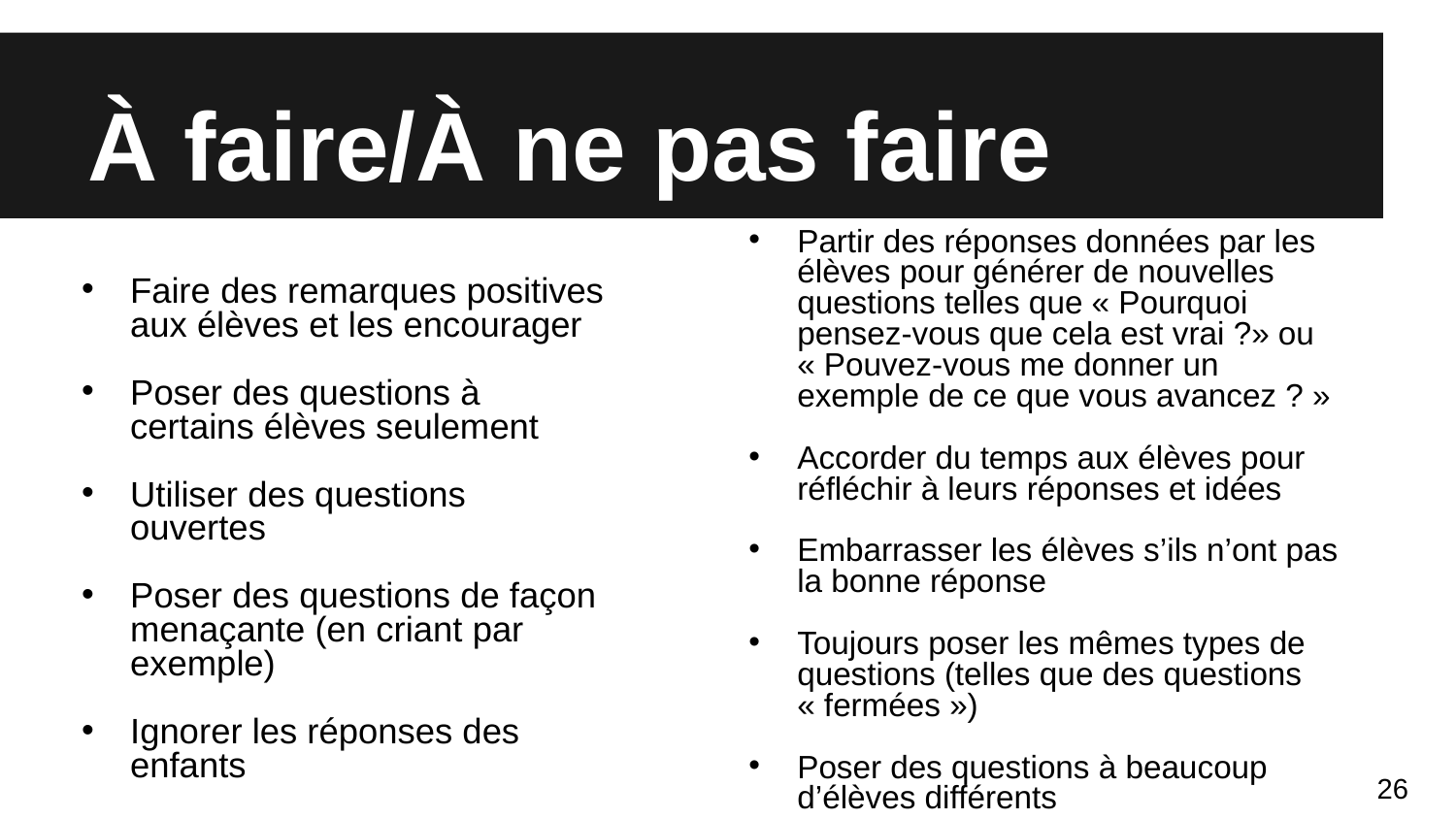

# À faire/À ne pas faire
Partir des réponses données par les élèves pour générer de nouvelles questions telles que « Pourquoi pensez-vous que cela est vrai ?» ou « Pouvez-vous me donner un exemple de ce que vous avancez ? »

Accorder du temps aux élèves pour réfléchir à leurs réponses et idées

Embarrasser les élèves s’ils n’ont pas la bonne réponse

Toujours poser les mêmes types de questions (telles que des questions « fermées »)

Poser des questions à beaucoup d’élèves différents

Faire des remarques positives aux élèves et les encourager

Poser des questions à certains élèves seulement

Utiliser des questions ouvertes

Poser des questions de façon menaçante (en criant par exemple)

Ignorer les réponses des enfants
26